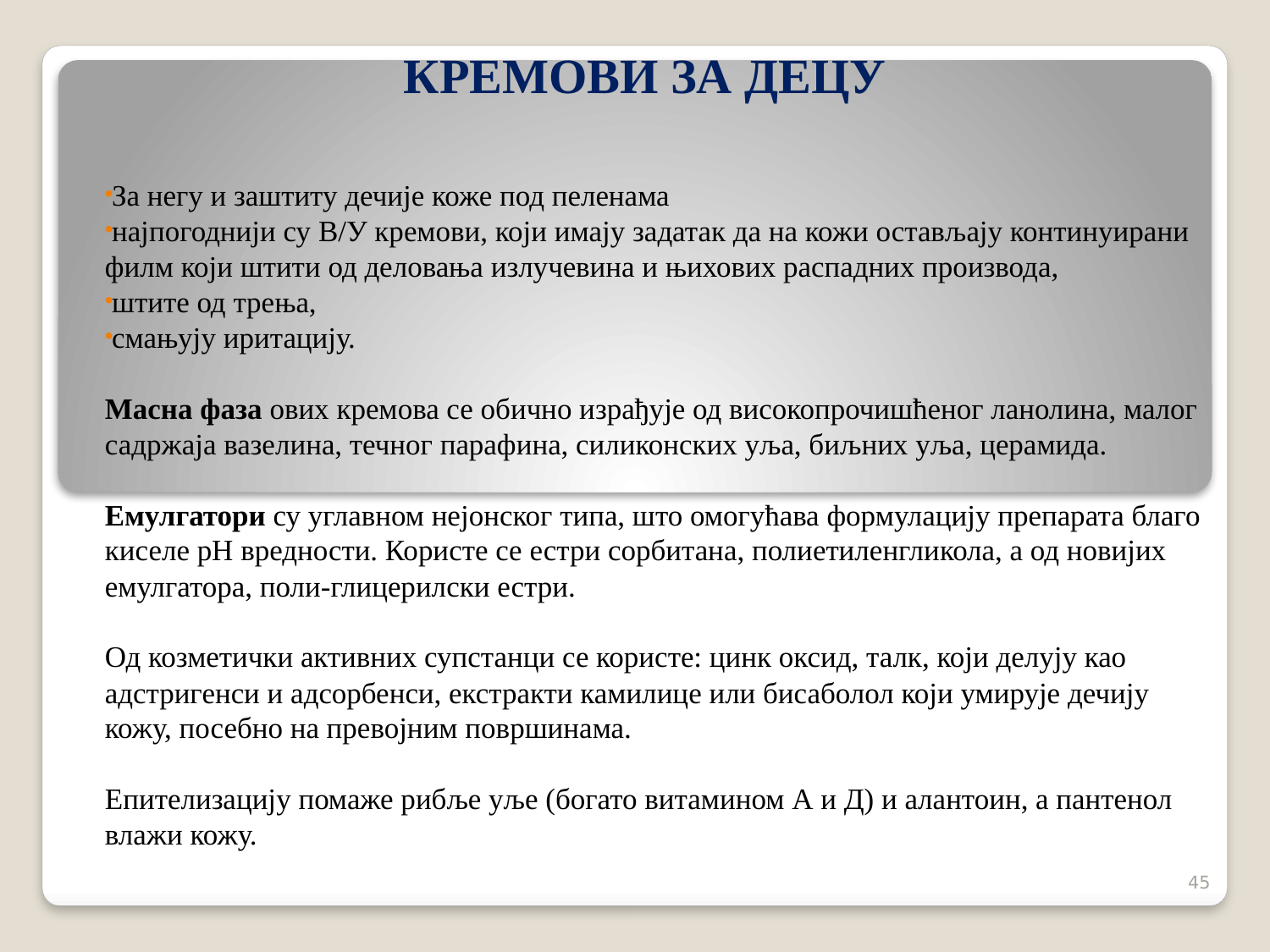

# КРЕМОВИ ЗА ДЕЦУ
За негу и заштиту дечије коже под пеленама
најпогоднији су В/У кремови, који имају задатак да на кожи остављају континуирани филм који штити од деловања излучевина и њихових распадних производа,
штите од трења,
смањују иритацију.

Масна фаза ових кремова се обично израђује од високопрочишћеног ланолина, малог садржаја вазелина, течног парафина, силиконских уља, биљних уља, церамида.

Емулгатори су углавном нејонског типа, што омогућава формулацију препарата благо киселе pH вредности. Користе се естри сорбитана, полиетиленгликола, а од новијих емулгатора, поли-глицерилски естри.

Од козметички активних супстанци се користе: цинк оксид, талк, који делују као адстригенси и адсорбенси, екстракти камилице или бисаболол који умирује дечију кожу, посебно на превојним површинама.

Епителизацију помаже рибље уље (богато витамином А и Д) и алантоин, а пантенол влажи кожу.

45